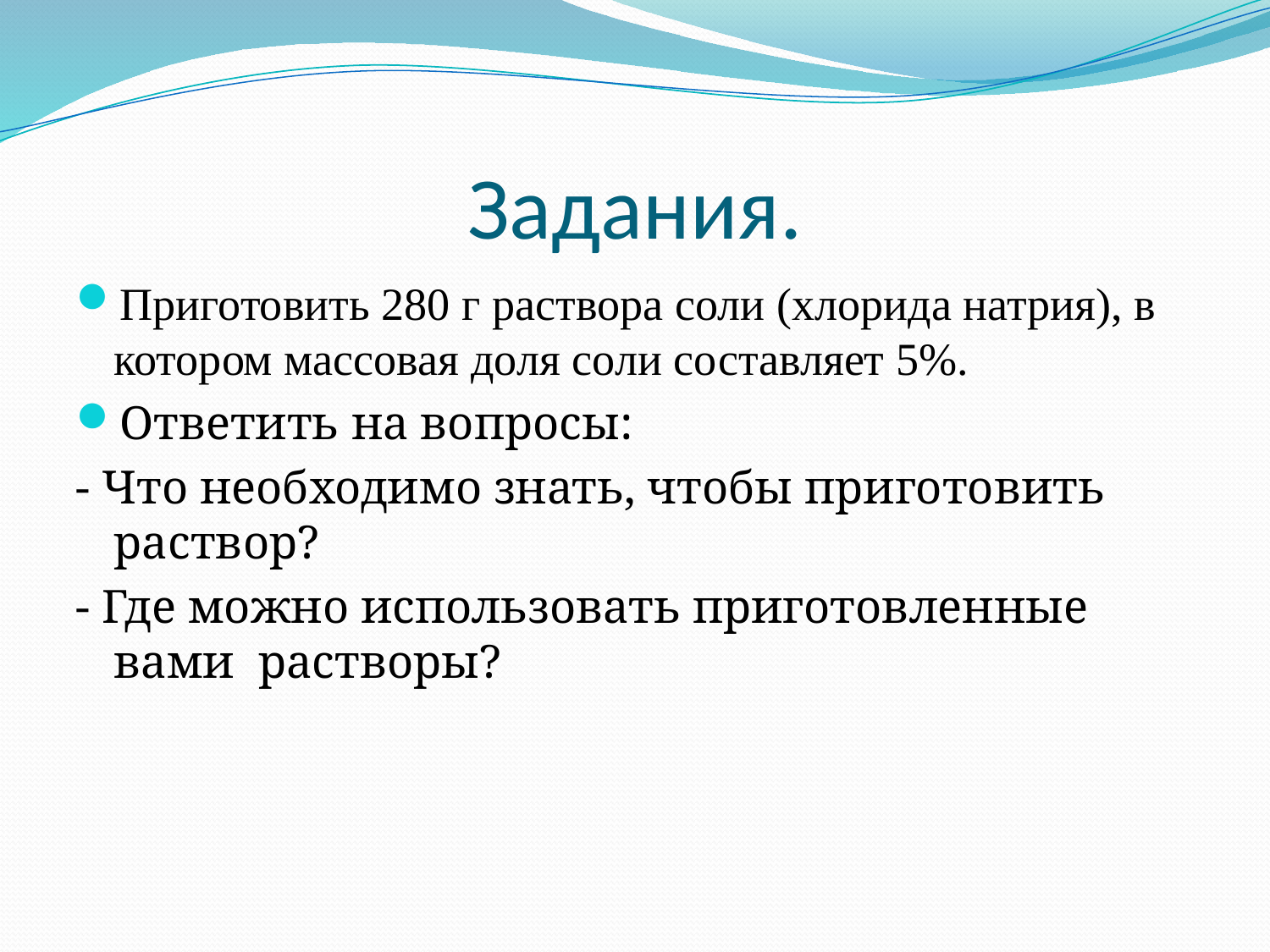

# Задания.
Приготовить 280 г раствора соли (хлорида натрия), в котором массовая доля соли составляет 5%.
Ответить на вопросы:
- Что необходимо знать, чтобы приготовить раствор?
- Где можно использовать приготовленные вами  растворы?